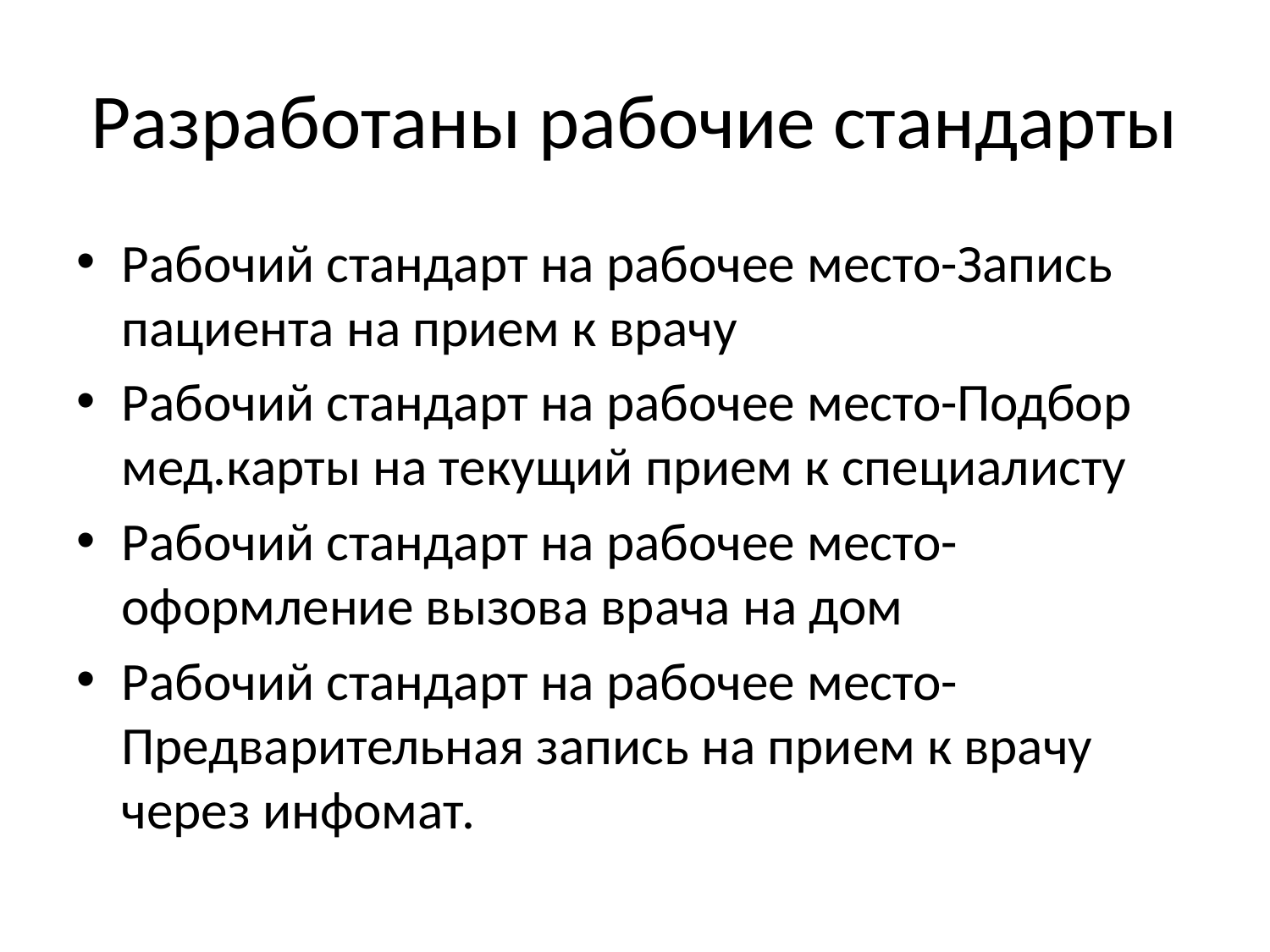

# Разработаны рабочие стандарты
Рабочий стандарт на рабочее место-Запись пациента на прием к врачу
Рабочий стандарт на рабочее место-Подбор мед.карты на текущий прием к специалисту
Рабочий стандарт на рабочее место-оформление вызова врача на дом
Рабочий стандарт на рабочее место-Предварительная запись на прием к врачу через инфомат.